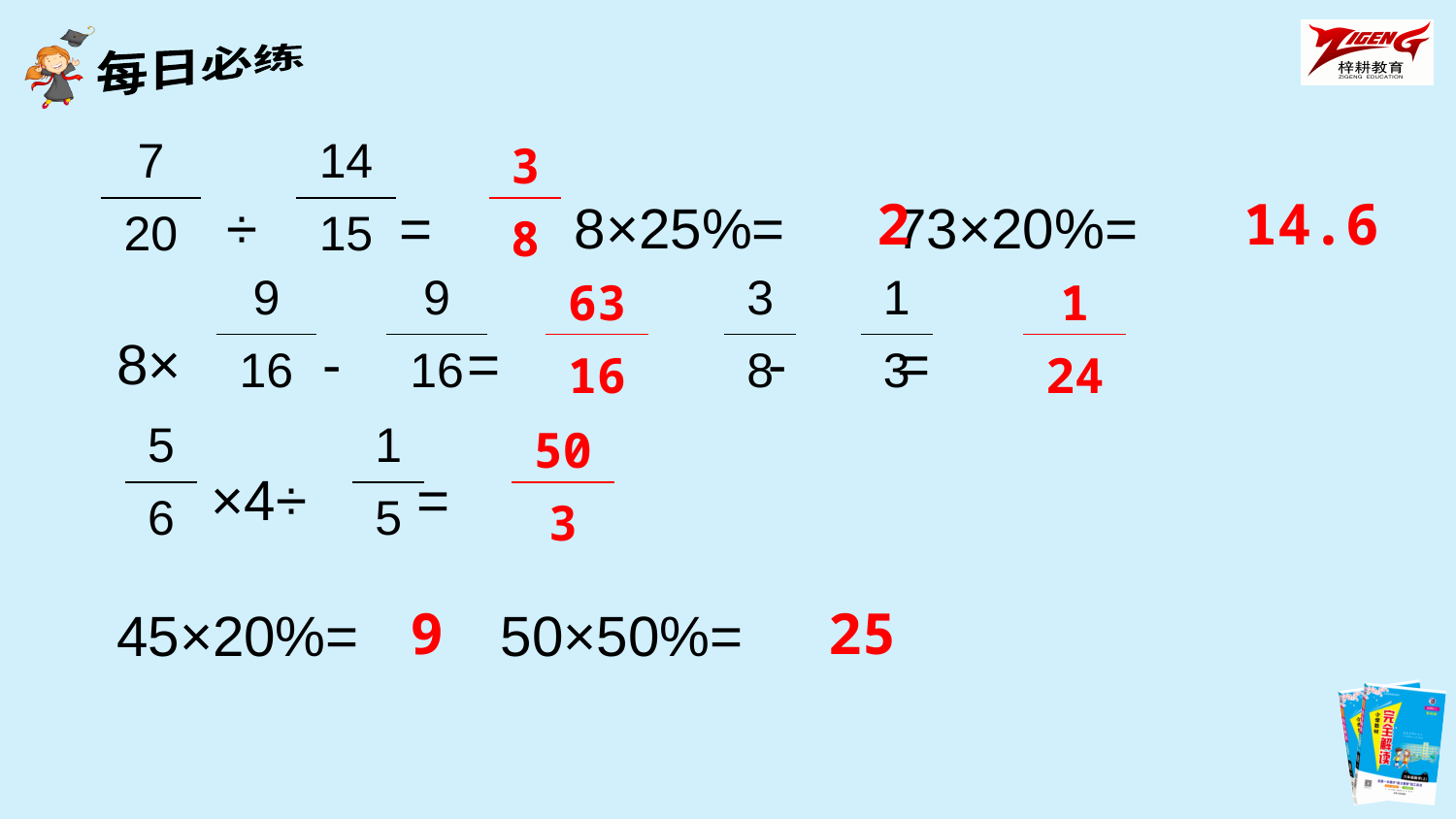

÷         =         8×25%=       73×20%=
8×         -        =                 -       =
      ×4÷       =
45×20%=         50×50%=
| 7 |
| --- |
| 20 |
| 14 |
| --- |
| 15 |
| 3 |
| --- |
| 8 |
2
14.6
| 9 |
| --- |
| 16 |
| 9 |
| --- |
| 16 |
| 63 |
| --- |
| 16 |
| 3 |
| --- |
| 8 |
| 1 |
| --- |
| 3 |
| 1 |
| --- |
| 24 |
| 5 |
| --- |
| 6 |
| 1 |
| --- |
| 5 |
| 50 |
| --- |
| 3 |
9
25